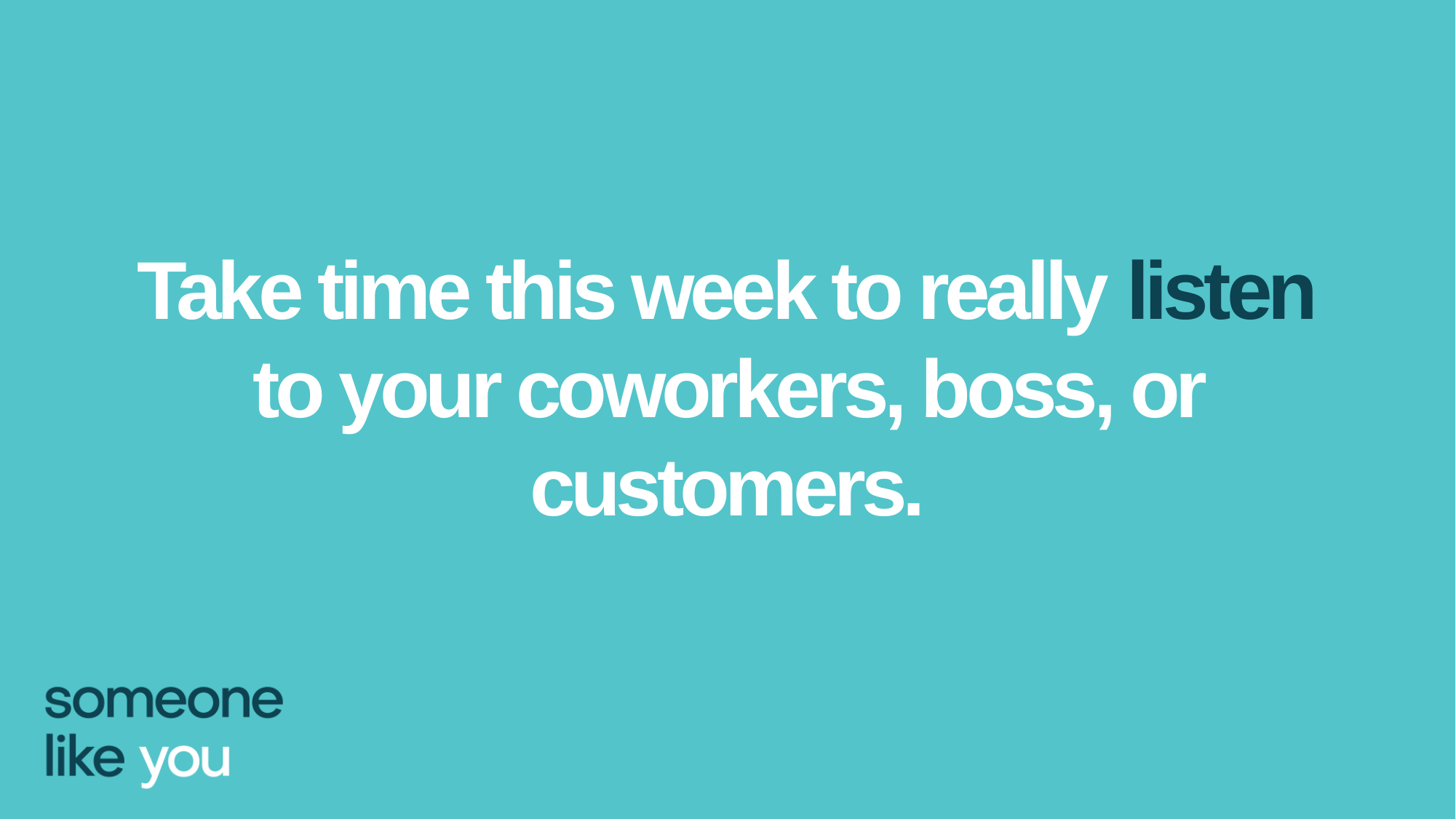

Take time this week to really listen to your coworkers, boss, or customers.